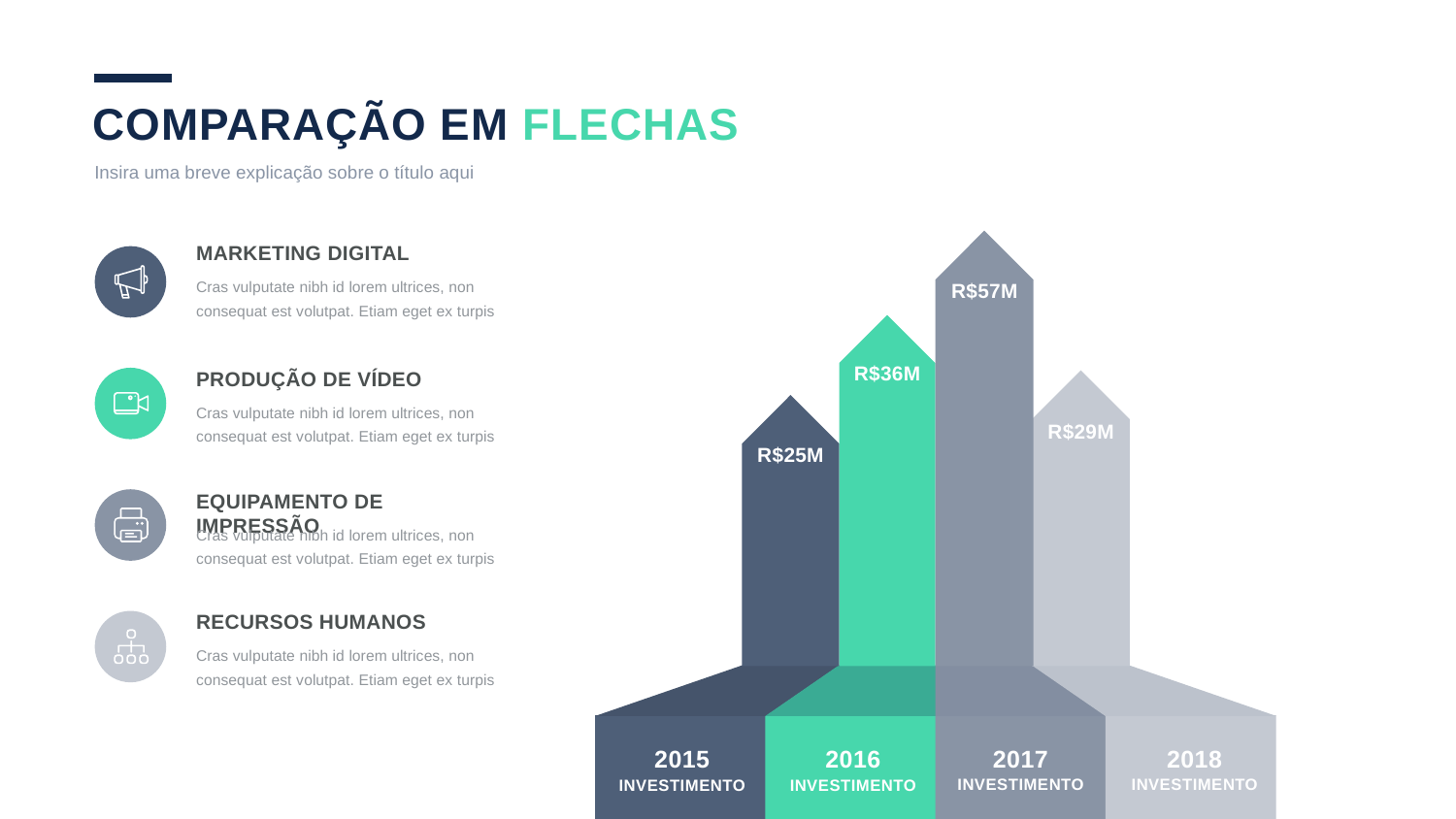

COMPARAÇÃO EM FLECHAS
Insira uma breve explicação sobre o título aqui
Marketing digital
Cras vulputate nibh id lorem ultrices, non consequat est volutpat. Etiam eget ex turpis

R$57m
R$36m
Produção de vídeo
Cras vulputate nibh id lorem ultrices, non consequat est volutpat. Etiam eget ex turpis

R$29m
R$25m

Equipamento de impressão
Cras vulputate nibh id lorem ultrices, non consequat est volutpat. Etiam eget ex turpis

Recursos humanos
Cras vulputate nibh id lorem ultrices, non consequat est volutpat. Etiam eget ex turpis

2017
INVESTIMENTO
2018
INVESTIMENTO
2016
INVESTIMENTO
2015
INVESTIMENTO